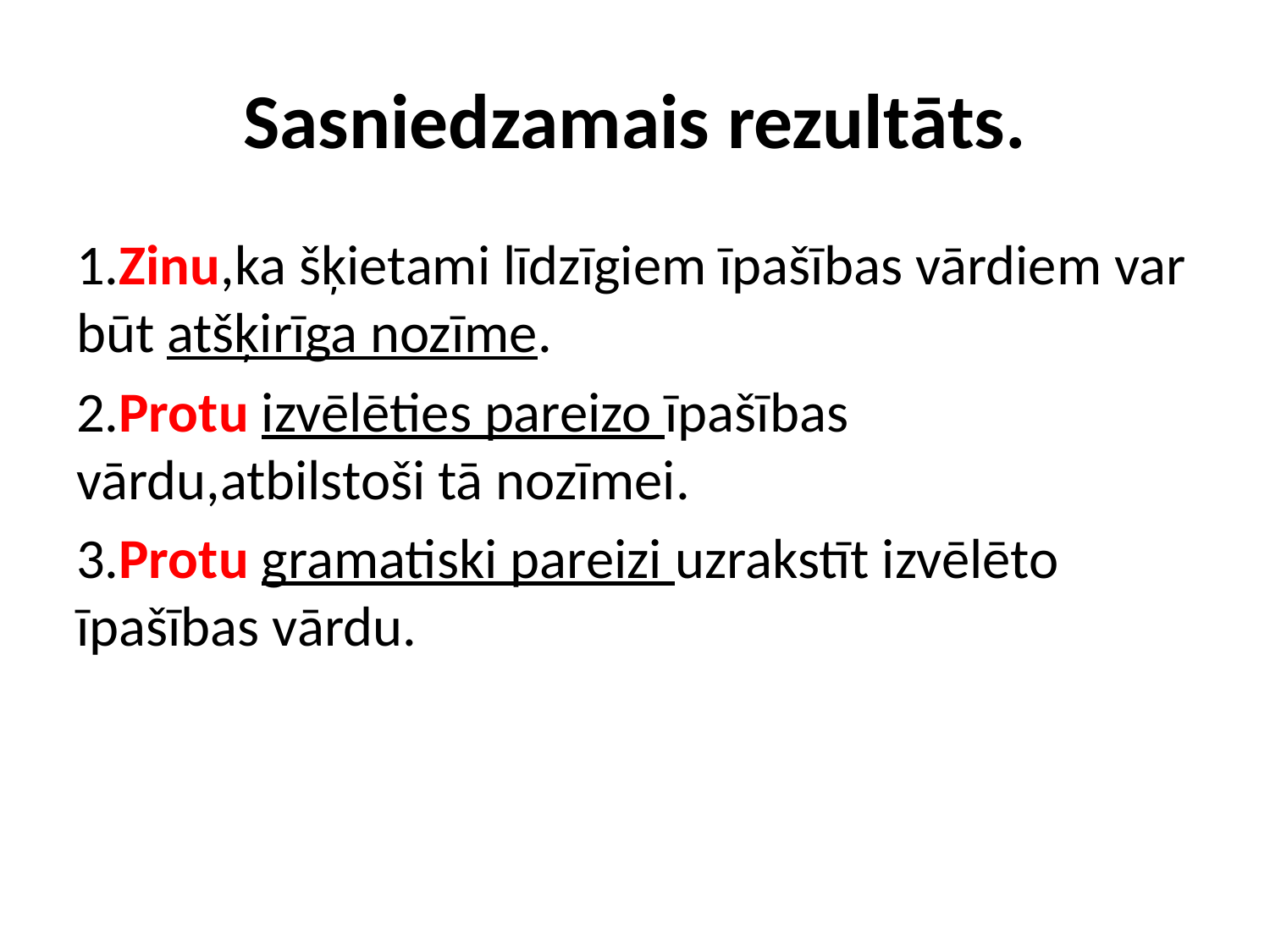

# Sasniedzamais rezultāts.
1.Zinu,ka šķietami līdzīgiem īpašības vārdiem var būt atšķirīga nozīme.
2.Protu izvēlēties pareizo īpašības vārdu,atbilstoši tā nozīmei.
3.Protu gramatiski pareizi uzrakstīt izvēlēto īpašības vārdu.